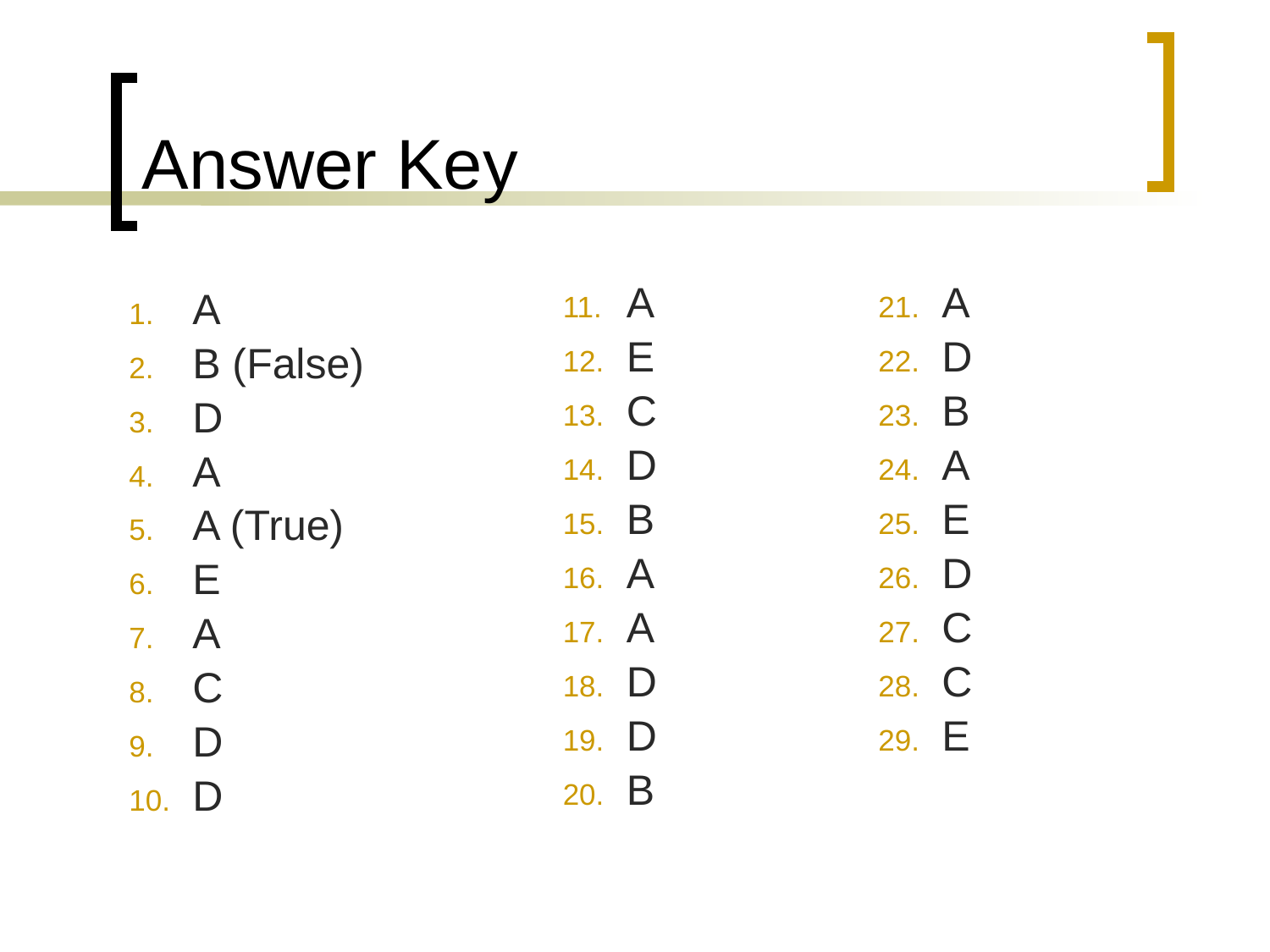

# Answer Key

A
B (False)
D
A
A (True)
E
A
C
D
D

A
E
C
D
B
A
A
D
D
B

A
D
B
A
E
D
C
C
E